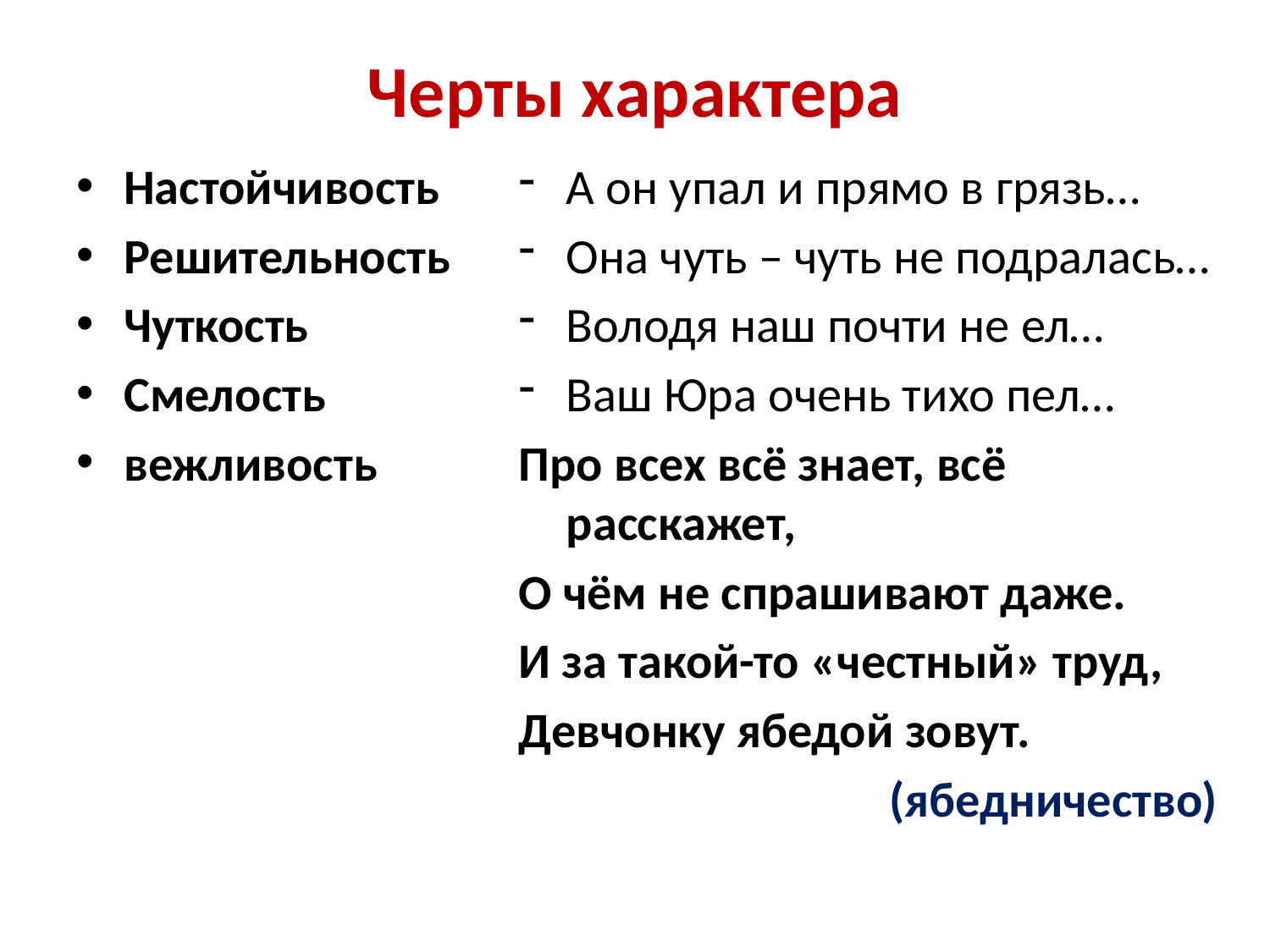

# Черты характера
Настойчивость
Решительность
Чуткость
Смелость
вежливость
А он упал и прямо в грязь…
Она чуть – чуть не подралась…
Володя наш почти не ел…
Ваш Юра очень тихо пел…
Про всех всё знает, всё расскажет,
О чём не спрашивают даже.
И за такой-то «честный» труд,
Девчонку ябедой зовут.
(ябедничество)